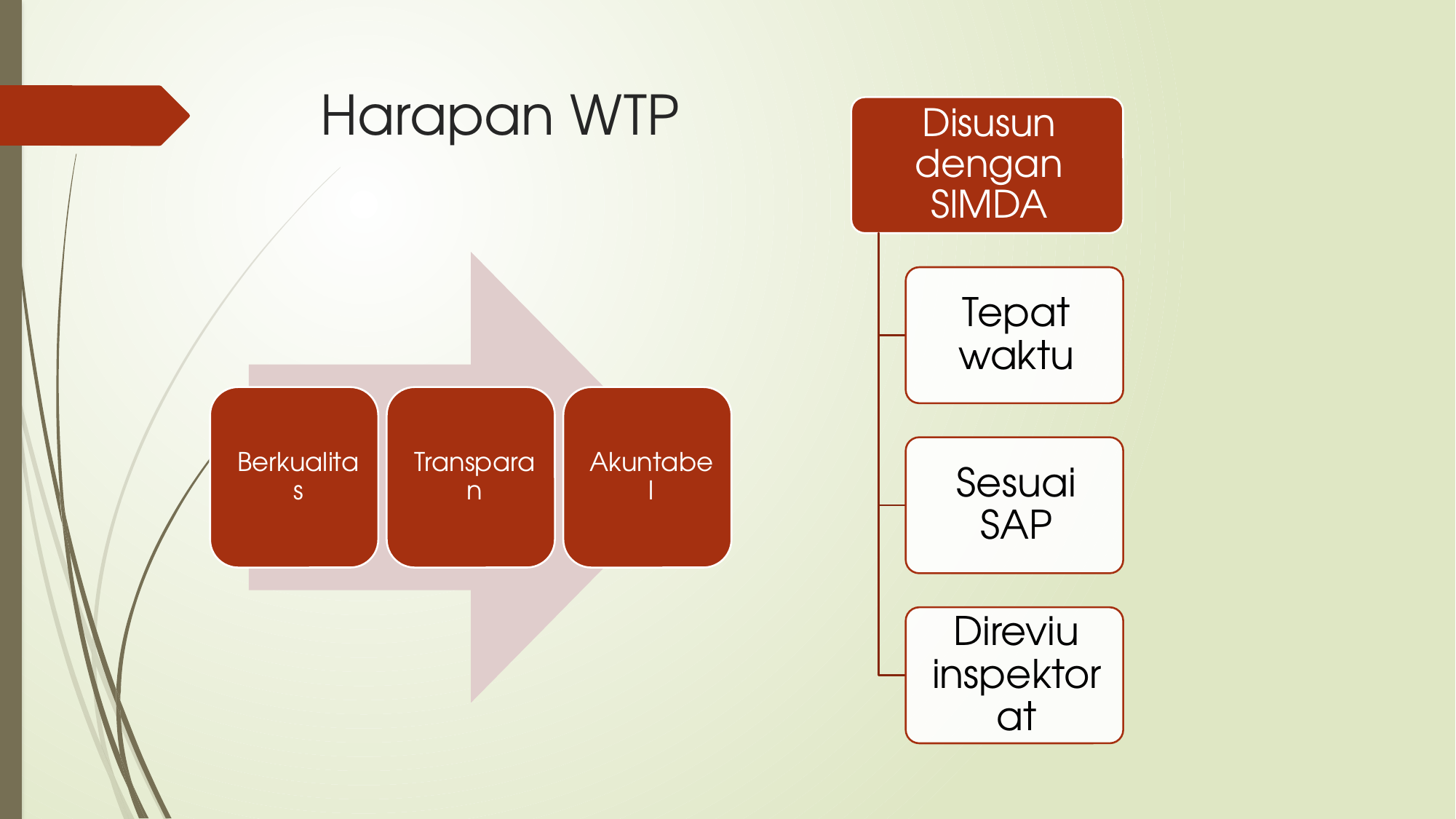

# Harapan WTP
Disusun dengan SIMDA
Tepat waktu
Sesuai SAP
Direviu inspektorat
Berkualitas
Transparan
Akuntabel